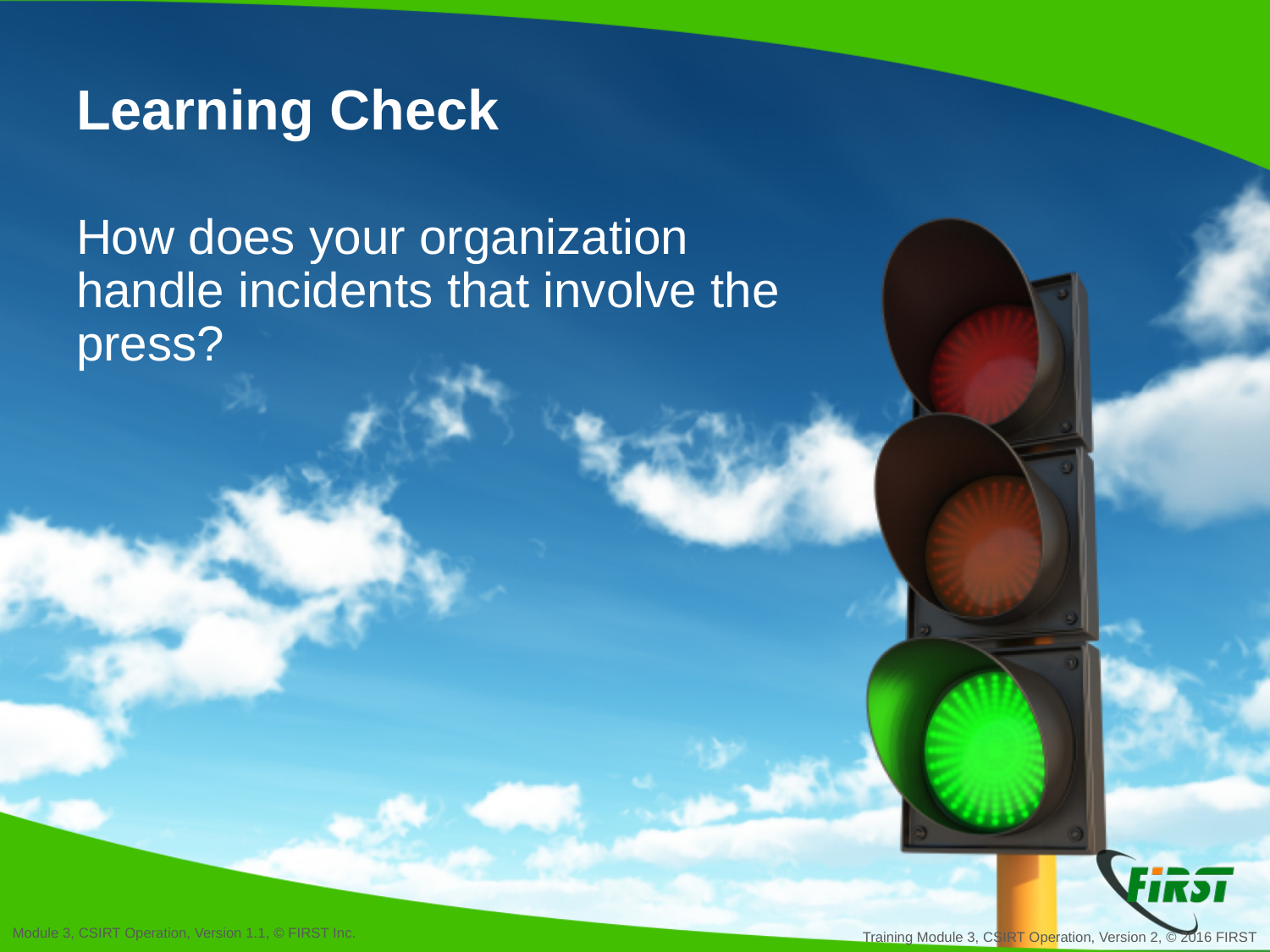

# Learning Check
How does your organization handle incidents that involve the press?
Training Module 3, CSIRT Operation, Version 2, © 2016 FIRST